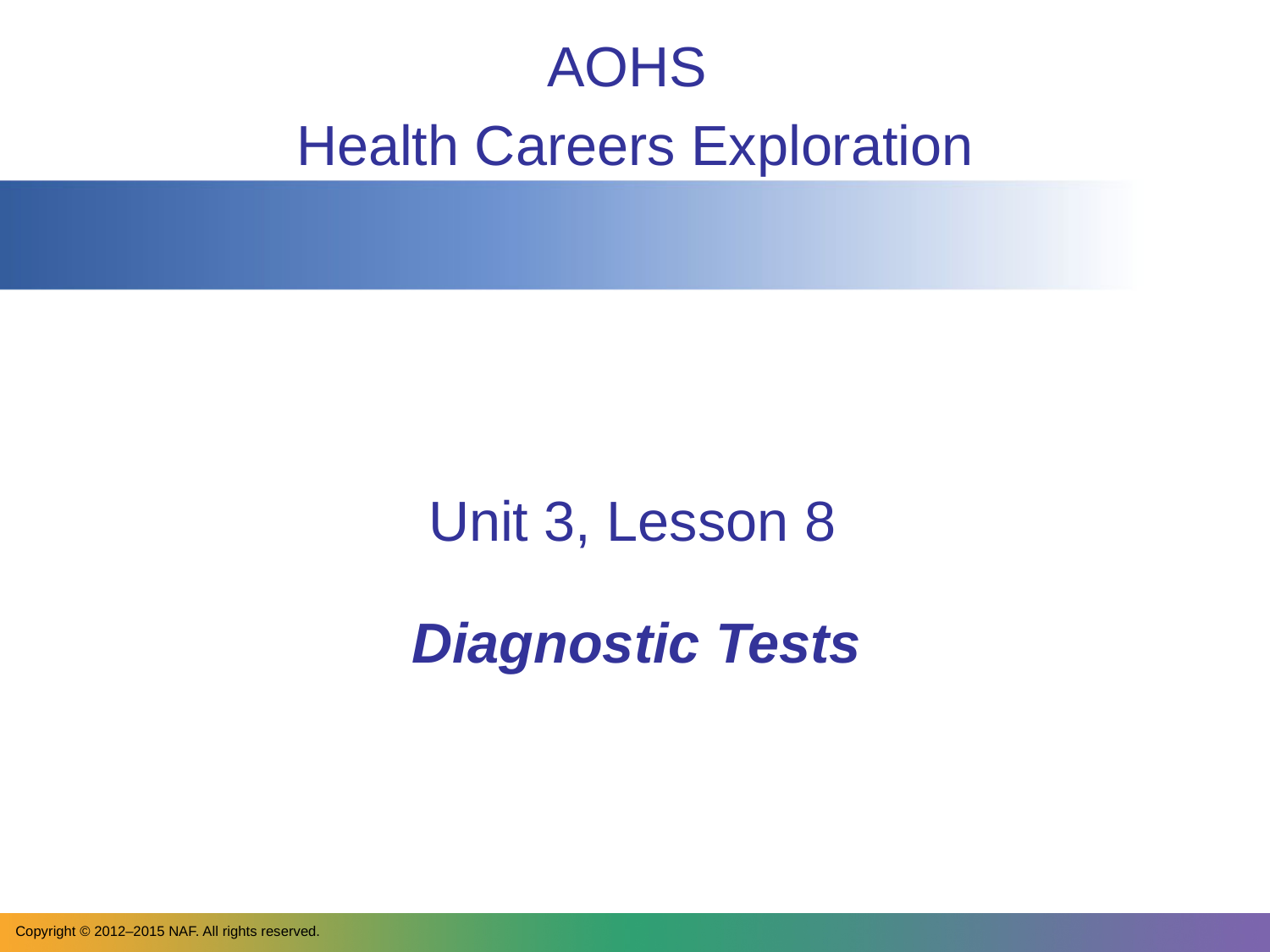

AOHS
Health Careers Exploration
Unit 3, Lesson 8
Diagnostic Tests
Copyright © 2012‒2015 NAF. All rights reserved.